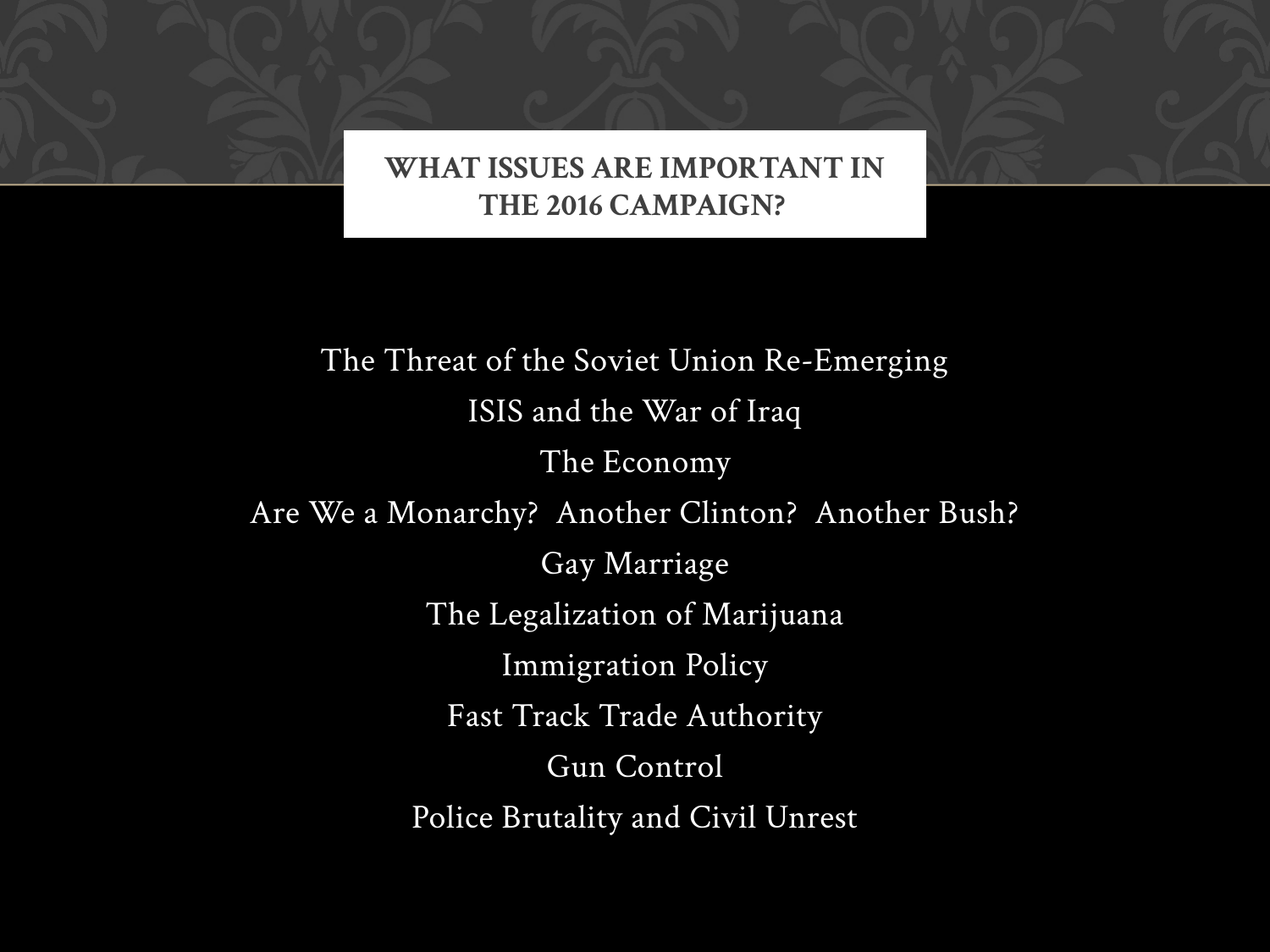

# What issues are important in the 2016 campaign?

The Threat of the Soviet Union Re-Emerging
ISIS and the War of Iraq
The Economy
Are We a Monarchy?  Another Clinton?  Another Bush?
Gay Marriage
The Legalization of Marijuana
Immigration Policy
Fast Track Trade Authority
Gun Control
Police Brutality and Civil Unrest